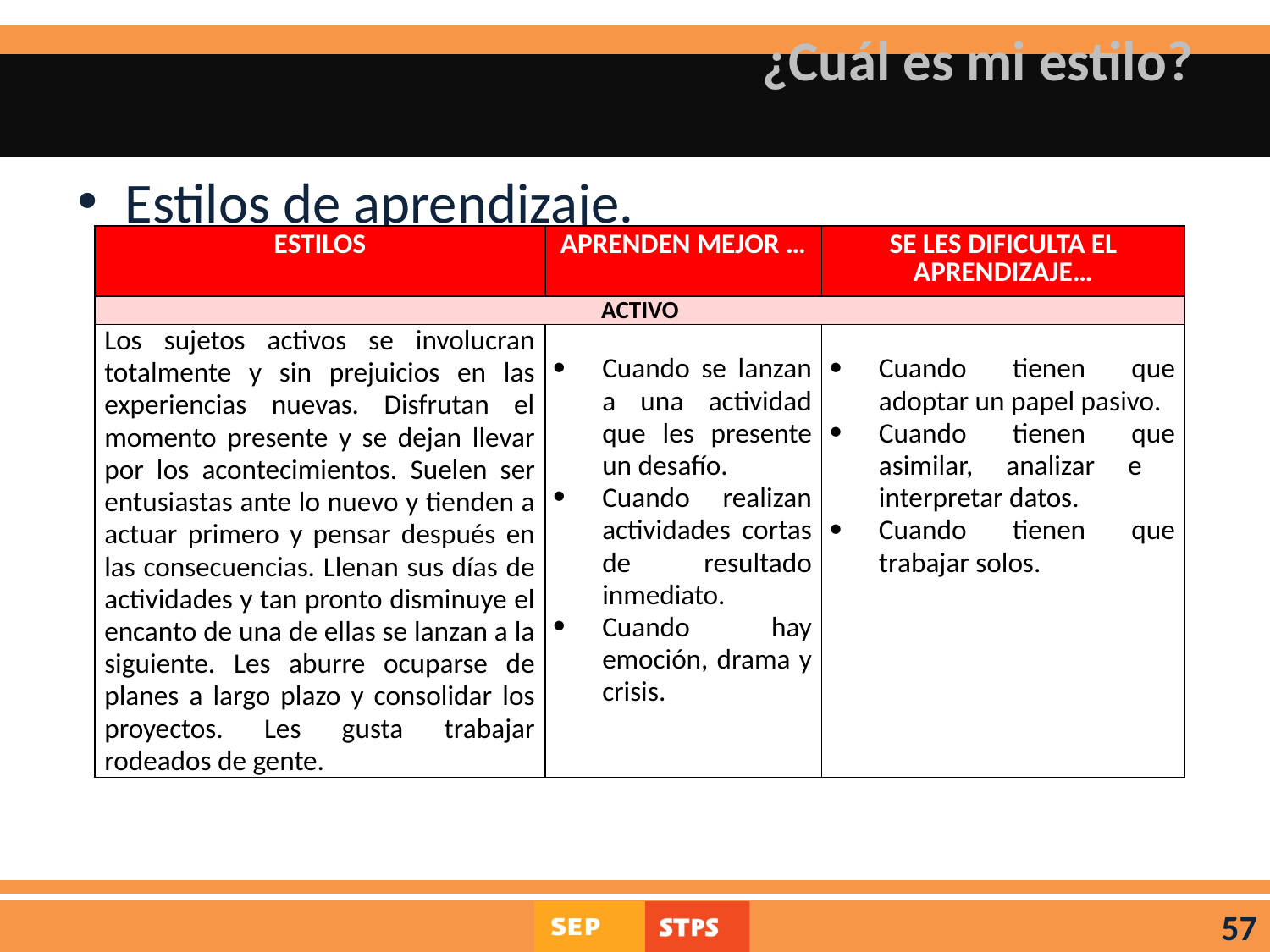

# ¿Cuál es mi estilo?
Estilos de aprendizaje.

| ESTILOS | APRENDEN MEJOR … | SE LES DIFICULTA EL APRENDIZAJE… |
| --- | --- | --- |
| ACTIVO |  |  |
| Los sujetos activos se involucran totalmente y sin prejuicios en las experiencias nuevas. Disfrutan el momento presente y se dejan llevar por los acontecimientos. Suelen ser entusiastas ante lo nuevo y tienden a actuar primero y pensar después en las consecuencias. Llenan sus días de actividades y tan pronto disminuye el encanto de una de ellas se lanzan a la siguiente. Les aburre ocuparse de planes a largo plazo y consolidar los proyectos. Les gusta trabajar rodeados de gente. | Cuando se lanzan a una actividad que les presente un desafío. Cuando realizan actividades cortas de resultado inmediato. Cuando hay emoción, drama y crisis. | Cuando tienen que adoptar un papel pasivo. Cuando tienen que asimilar, analizar e interpretar datos. Cuando tienen que trabajar solos. |
57